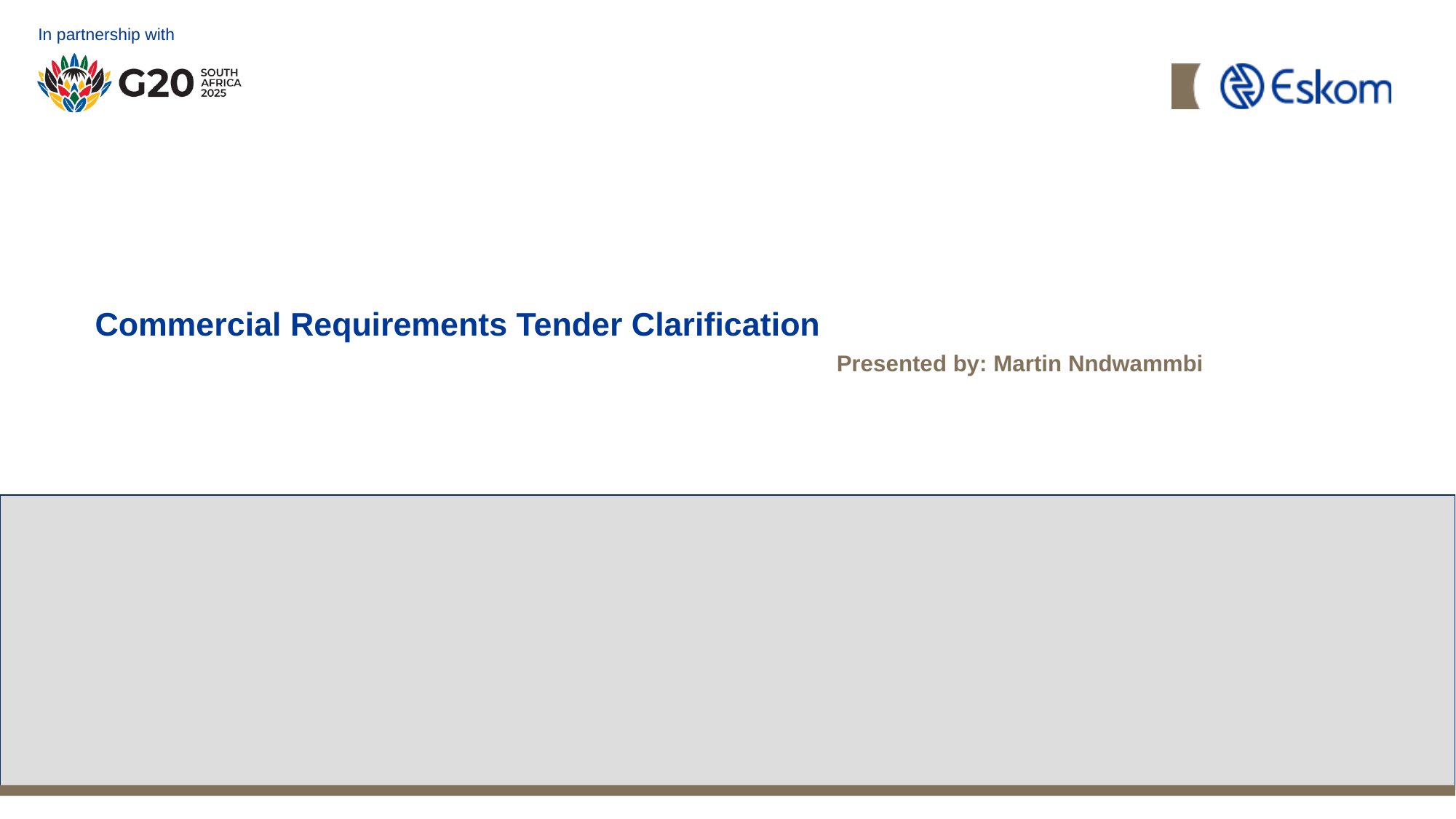

# Commercial Requirements Tender Clarification
Presented by: Martin Nndwammbi